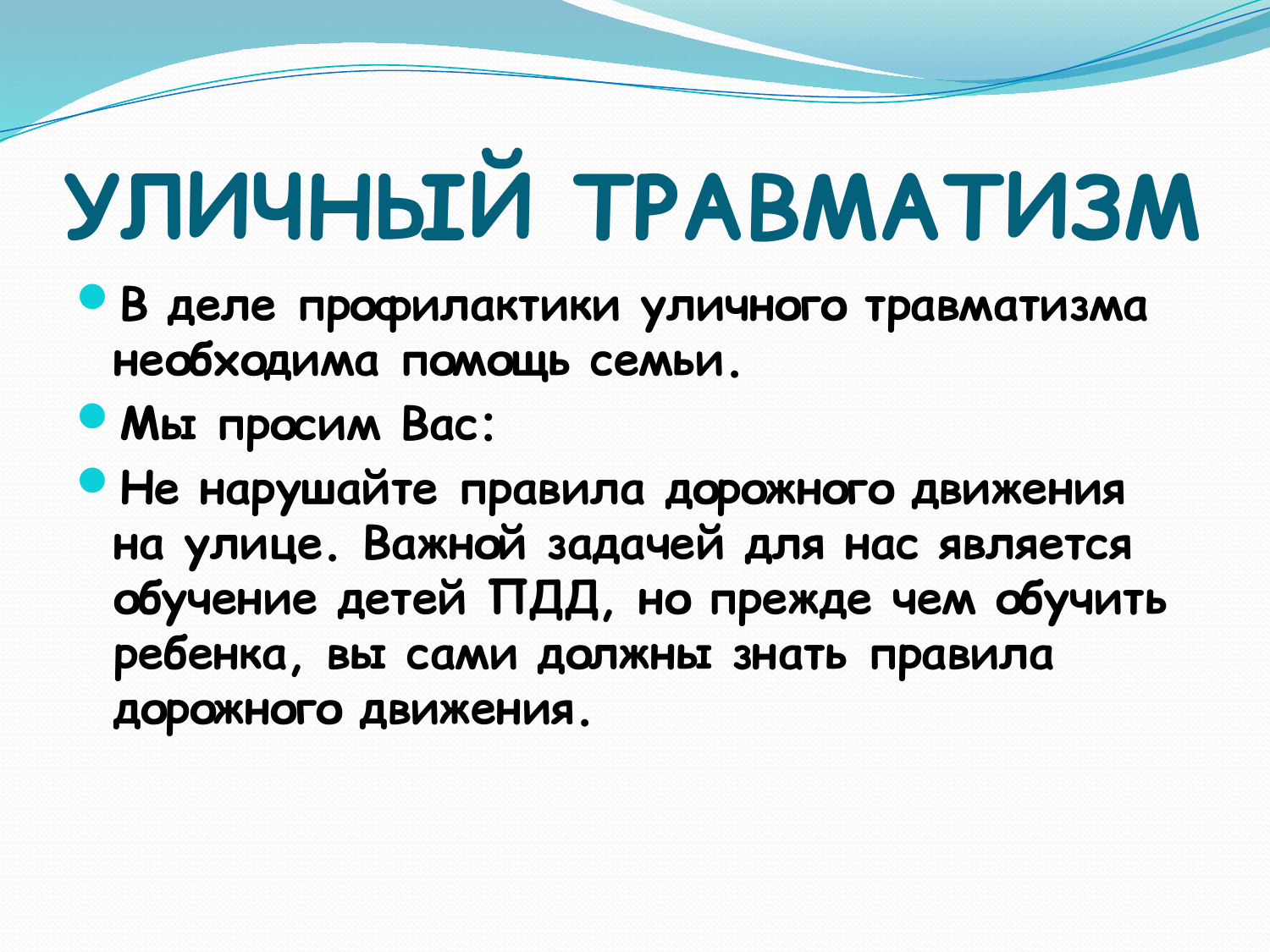

# УЛИЧНЫЙ ТРАВМАТИЗМ
В деле профилактики уличного травматизма необходима помощь семьи.
Мы просим Вас:
Не нарушайте правила дорожного движения на улице. Важной задачей для нас является обучение детей ПДД, но прежде чем обучить ребенка, вы сами должны знать правила дорожного движения.